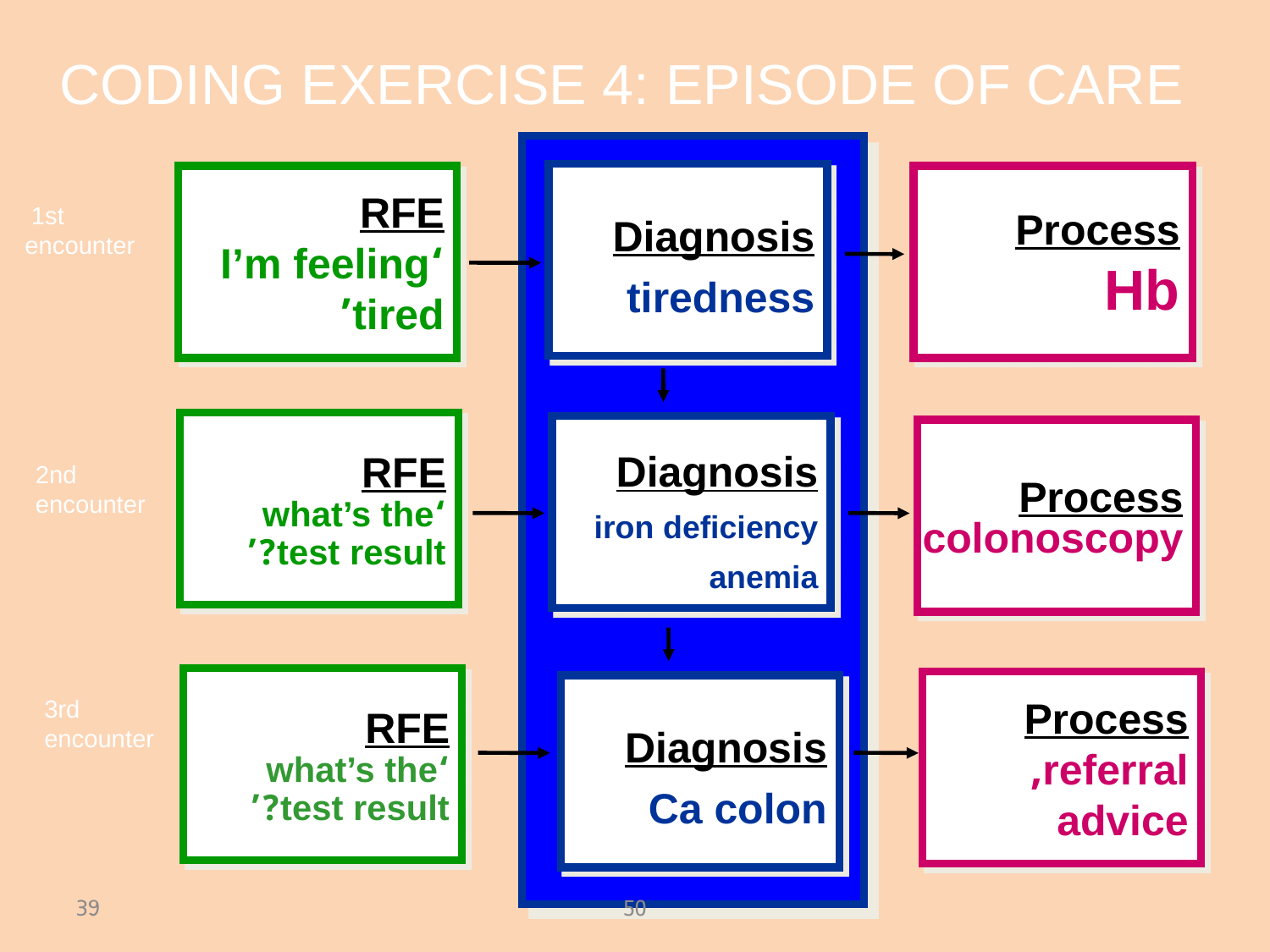

# CODING EXERCISE 4: EPISODE OF CARE

Diagnosis
tiredness

RFE
‘I’m feeling
tired’

Process
Hb
1st
encounter

RFE
‘what’s the
test result?’

Diagnosis
iron deficiency
anemia

Process
colonoscopy
2nd
encounter
RFE
‘what’s the
test result?’

Process
referral,
advice
Diagnosis
Ca colon

3rd
encounter
39
50